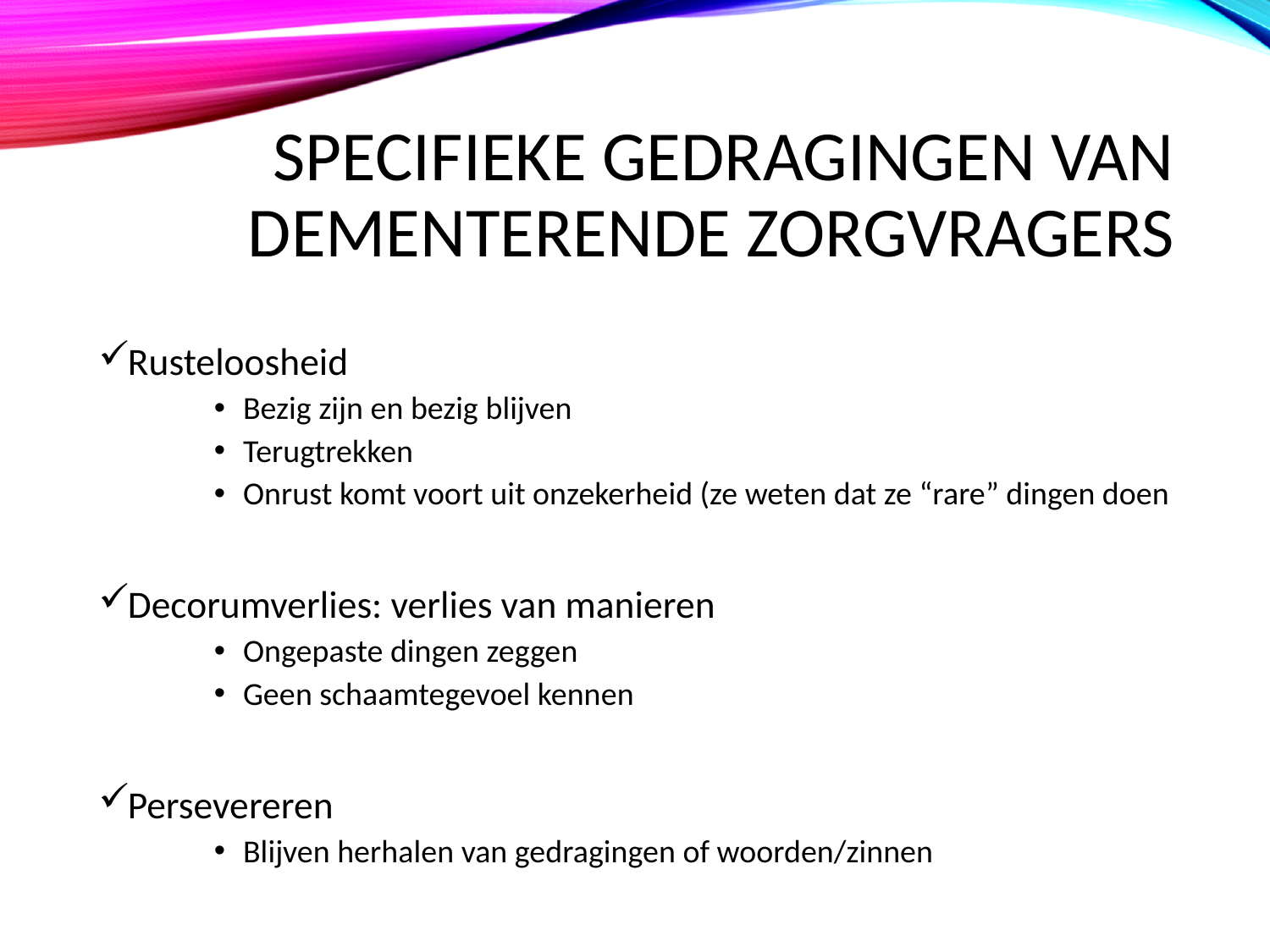

# Specifieke gedragingen van dementerende zorgvragers
Rusteloosheid
Bezig zijn en bezig blijven
Terugtrekken
Onrust komt voort uit onzekerheid (ze weten dat ze “rare” dingen doen

Decorumverlies: verlies van manieren
Ongepaste dingen zeggen
Geen schaamtegevoel kennen

Persevereren
Blijven herhalen van gedragingen of woorden/zinnen